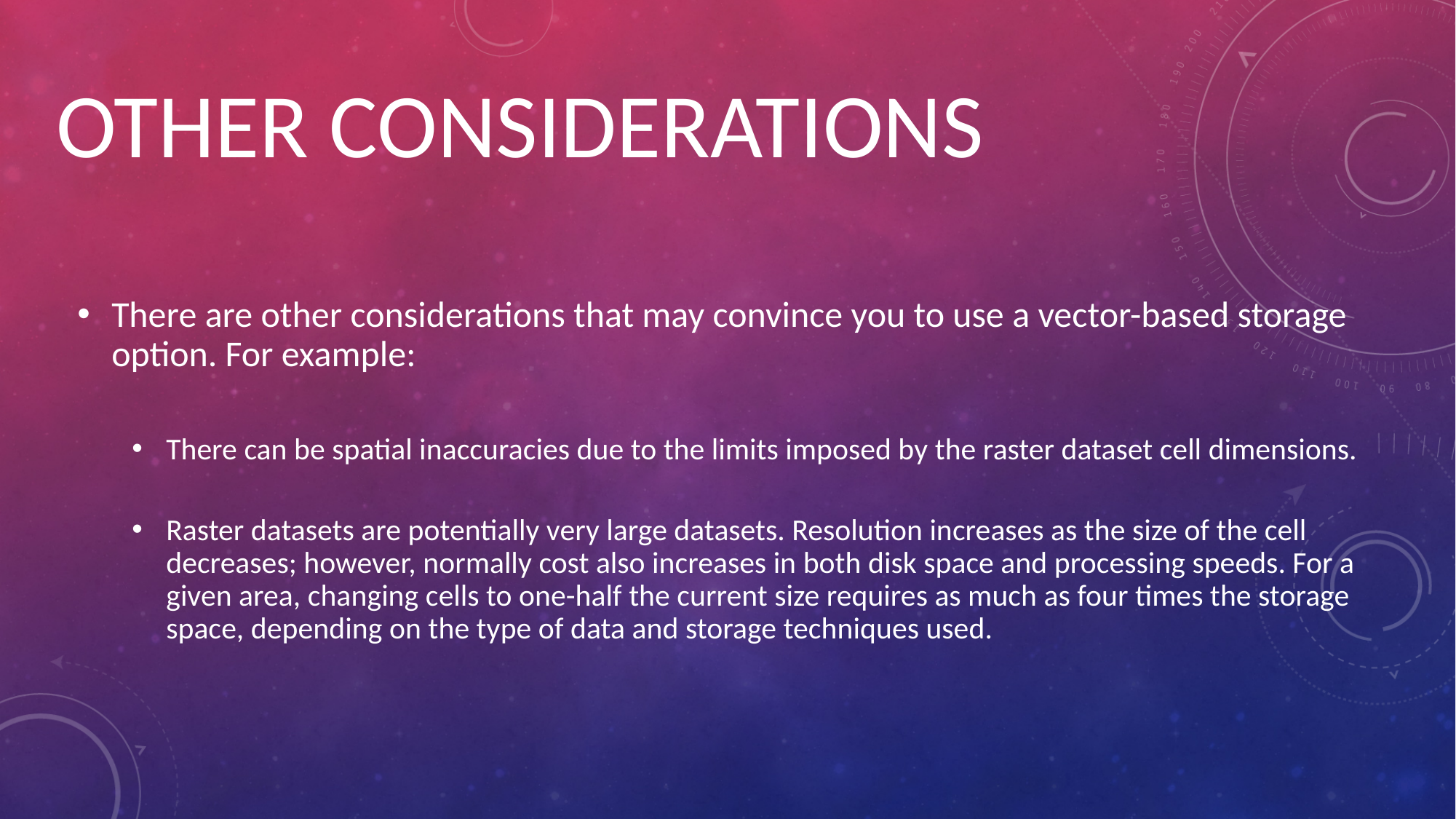

# Other considerations
There are other considerations that may convince you to use a vector-based storage option. For example:
There can be spatial inaccuracies due to the limits imposed by the raster dataset cell dimensions.
Raster datasets are potentially very large datasets. Resolution increases as the size of the cell decreases; however, normally cost also increases in both disk space and processing speeds. For a given area, changing cells to one-half the current size requires as much as four times the storage space, depending on the type of data and storage techniques used.